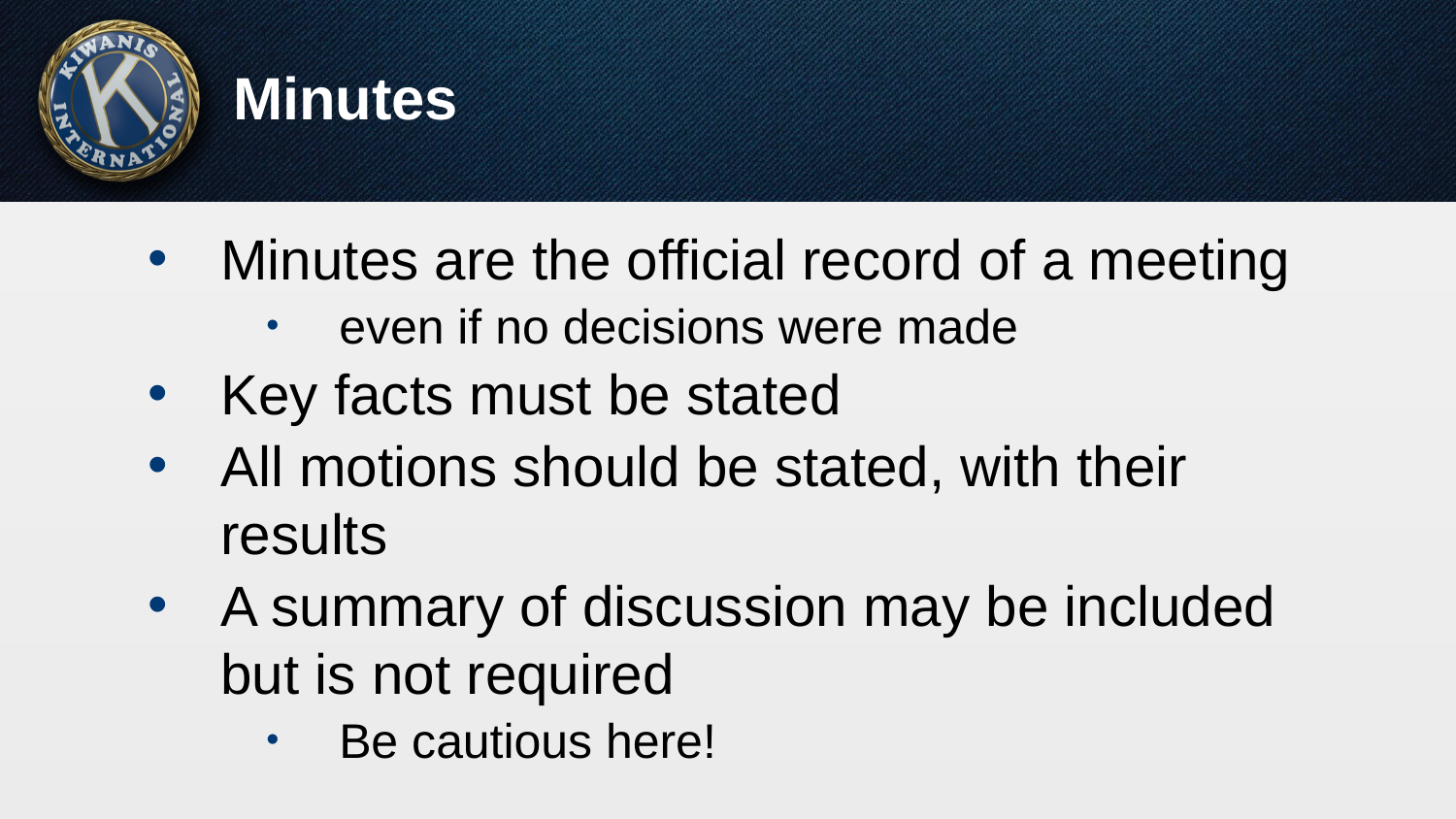

# Minutes
Minutes are the official record of a meeting
even if no decisions were made
Key facts must be stated
All motions should be stated, with their results
A summary of discussion may be included but is not required
Be cautious here!